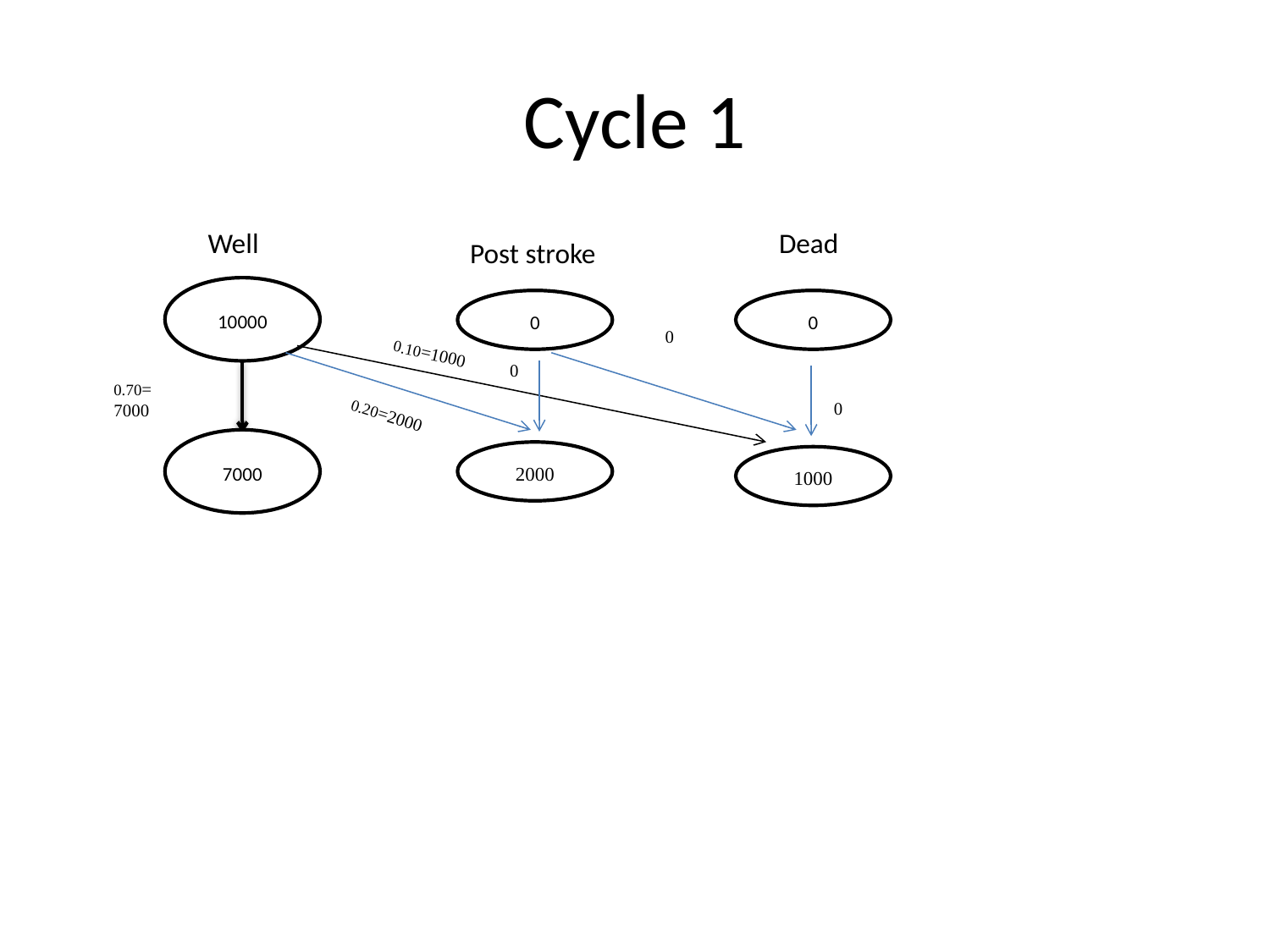

# Cycle 1
Well
Dead
Post stroke
10000
0
0
0
0.10=1000
0
0.70=
7000
0
0.20=2000
7000
2000
1000